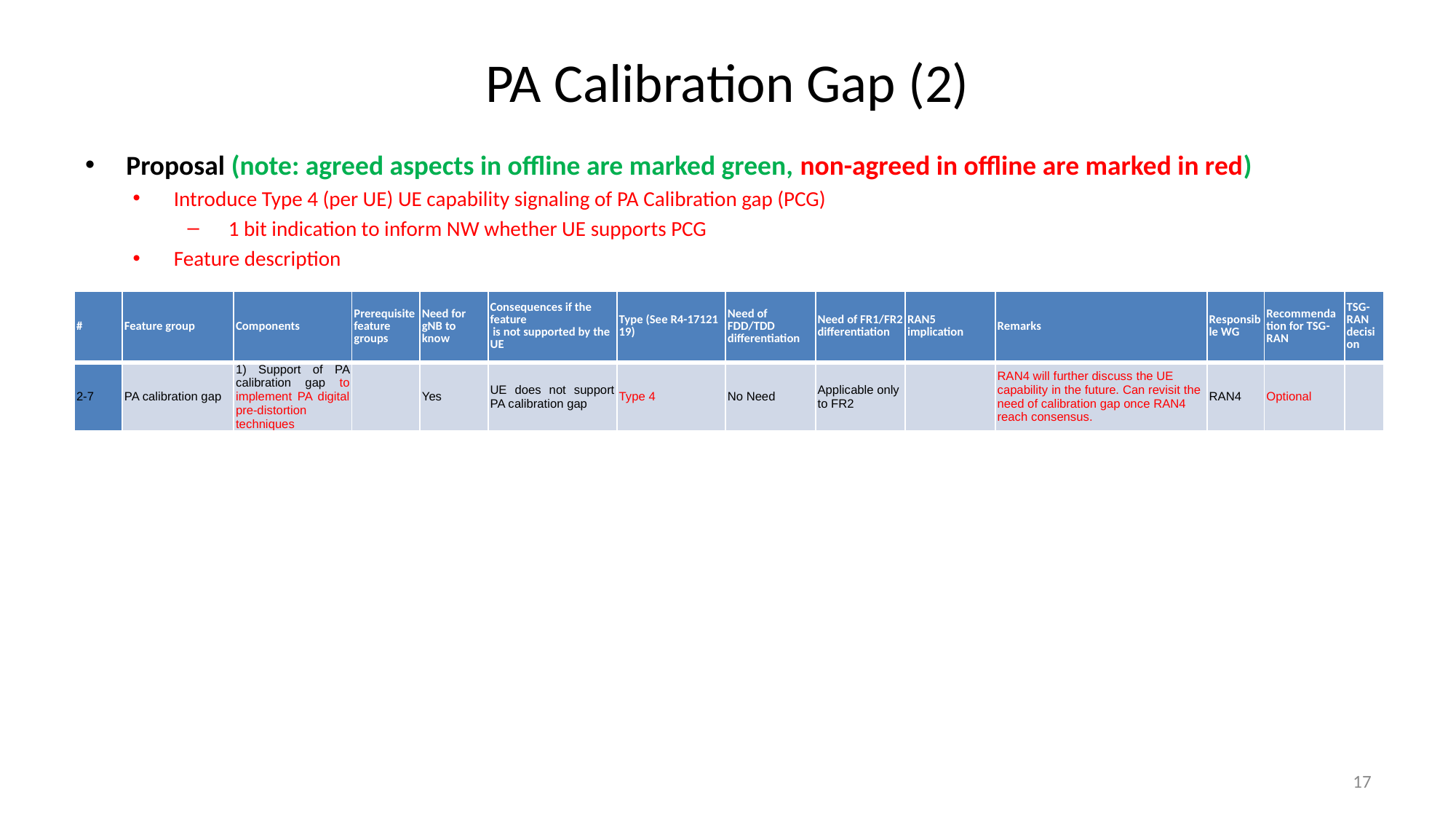

# PA Calibration Gap (2)
Proposal (note: agreed aspects in offline are marked green, non-agreed in offline are marked in red)
Introduce Type 4 (per UE) UE capability signaling of PA Calibration gap (PCG)
1 bit indication to inform NW whether UE supports PCG
Feature description

| # | Feature group | Components | Prerequisite feature groups | Need for gNB to know | Consequences if the feature is not supported by the UE | Type (See R4-17121 19) | Need of FDD/TDD differentiation | Need of FR1/FR2 differentiation | RAN5 implication | Remarks | Responsible WG | Recommendation for TSG-RAN | TSG-RAN decision |
| --- | --- | --- | --- | --- | --- | --- | --- | --- | --- | --- | --- | --- | --- |
| 2-7 | PA calibration gap | 1) Support of PA calibration gap to implement PA digital pre-distortion techniques |  | Yes | UE does not support PA calibration gap | Type 4 | No Need | Applicable only to FR2 |  | RAN4 will further discuss the UE capability in the future. Can revisit the need of calibration gap once RAN4 reach consensus. | RAN4 | Optional |  |
17